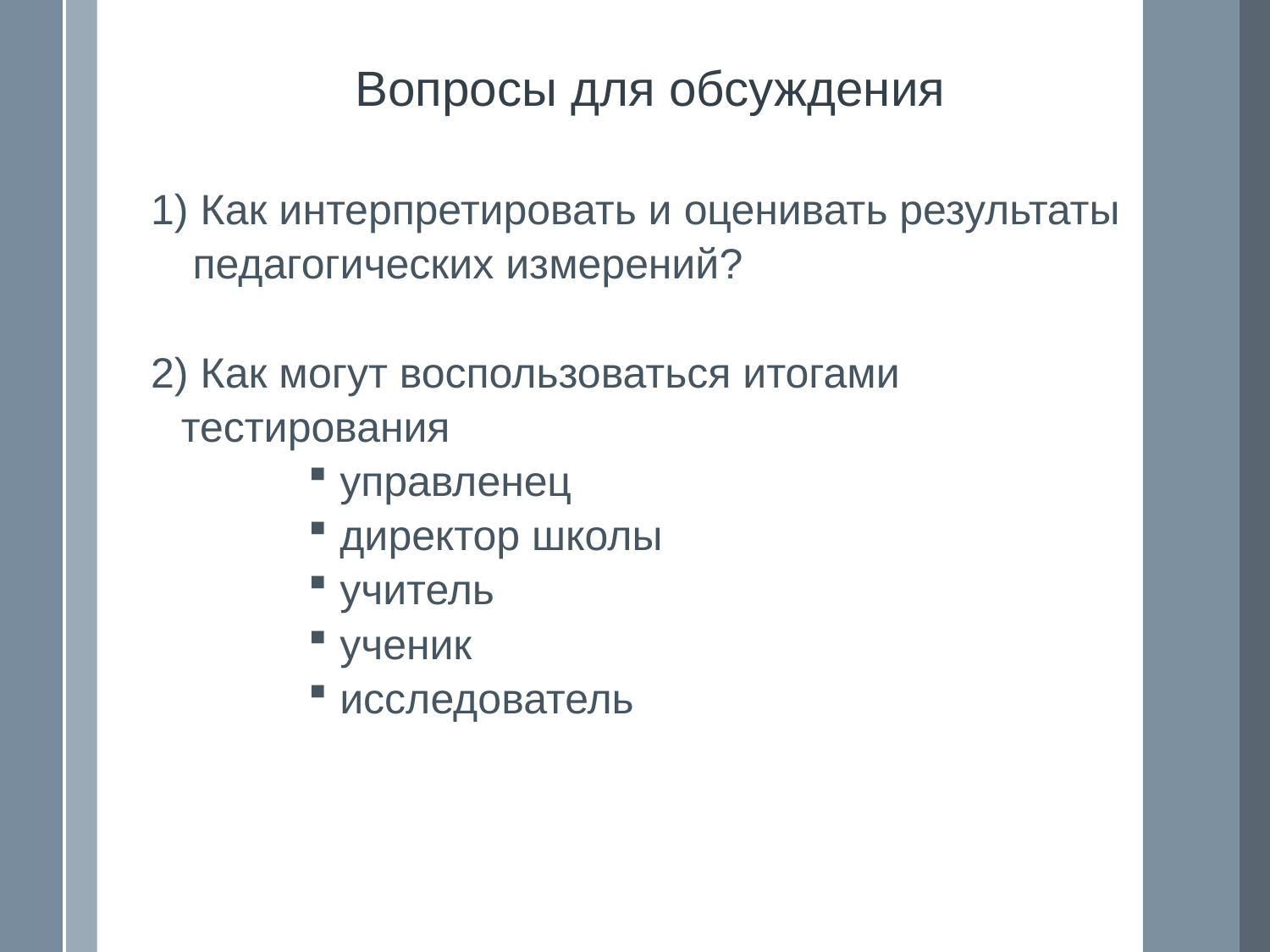

Вопросы для обсуждения

 Как интерпретировать и оценивать результаты  педагогических измерений?

 Как могут воспользоваться итогами тестирования
управленец
директор школы
учитель
ученик
исследователь